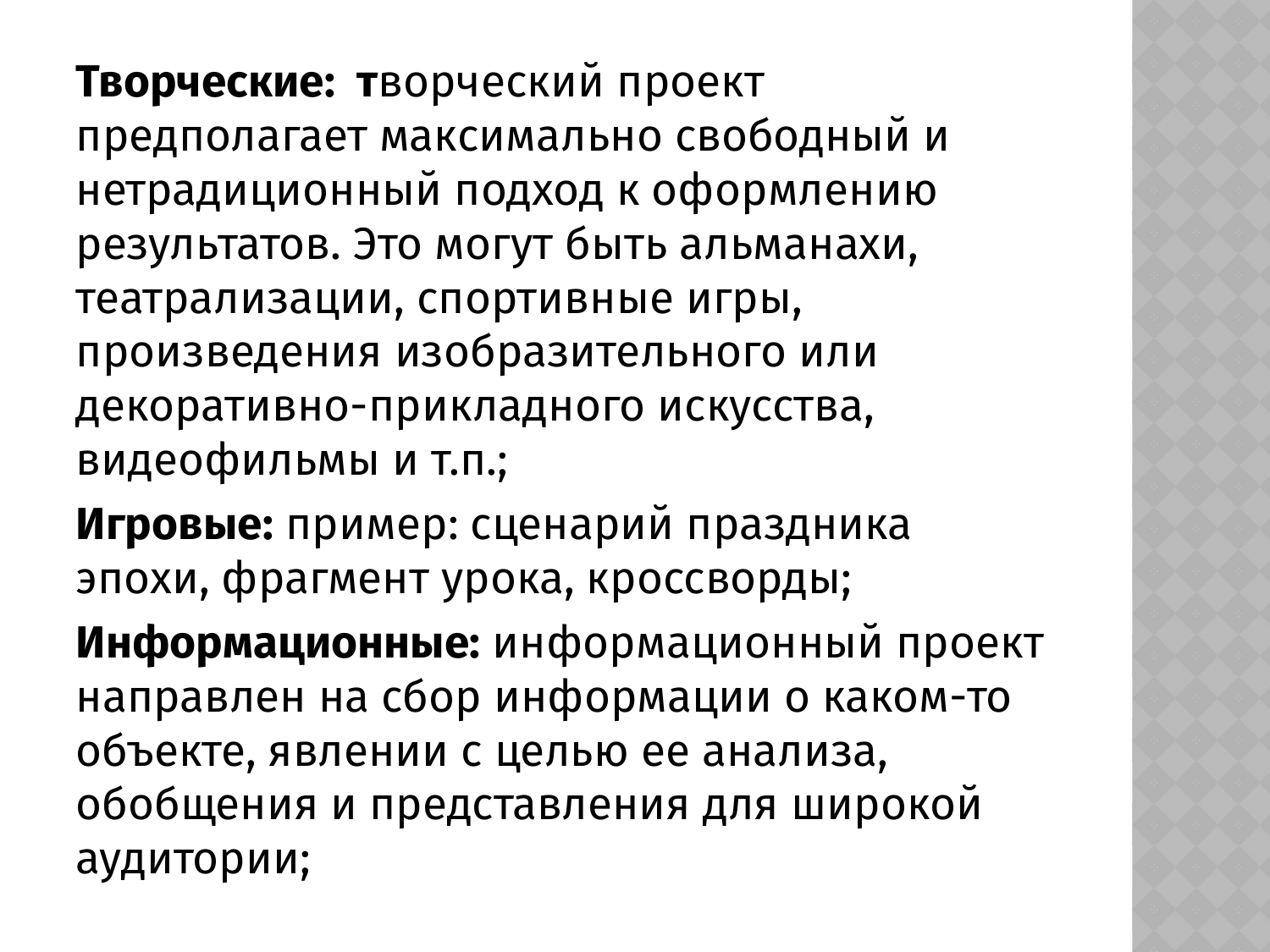

#
Творческие:  творческий проект предполагает максимально свободный и нетрадиционный подход к оформлению результатов. Это могут быть альманахи, театрализации, спортивные игры, произведения изобразительного или декоративно-прикладного искусства, видеофильмы и т.п.;
Игровые: пример: сценарий праздника эпохи, фрагмент урока, кроссворды;
Информационные: информационный проект направлен на сбор информации о каком-то объекте, явлении с целью ее анализа, обобщения и представления для широкой аудитории;